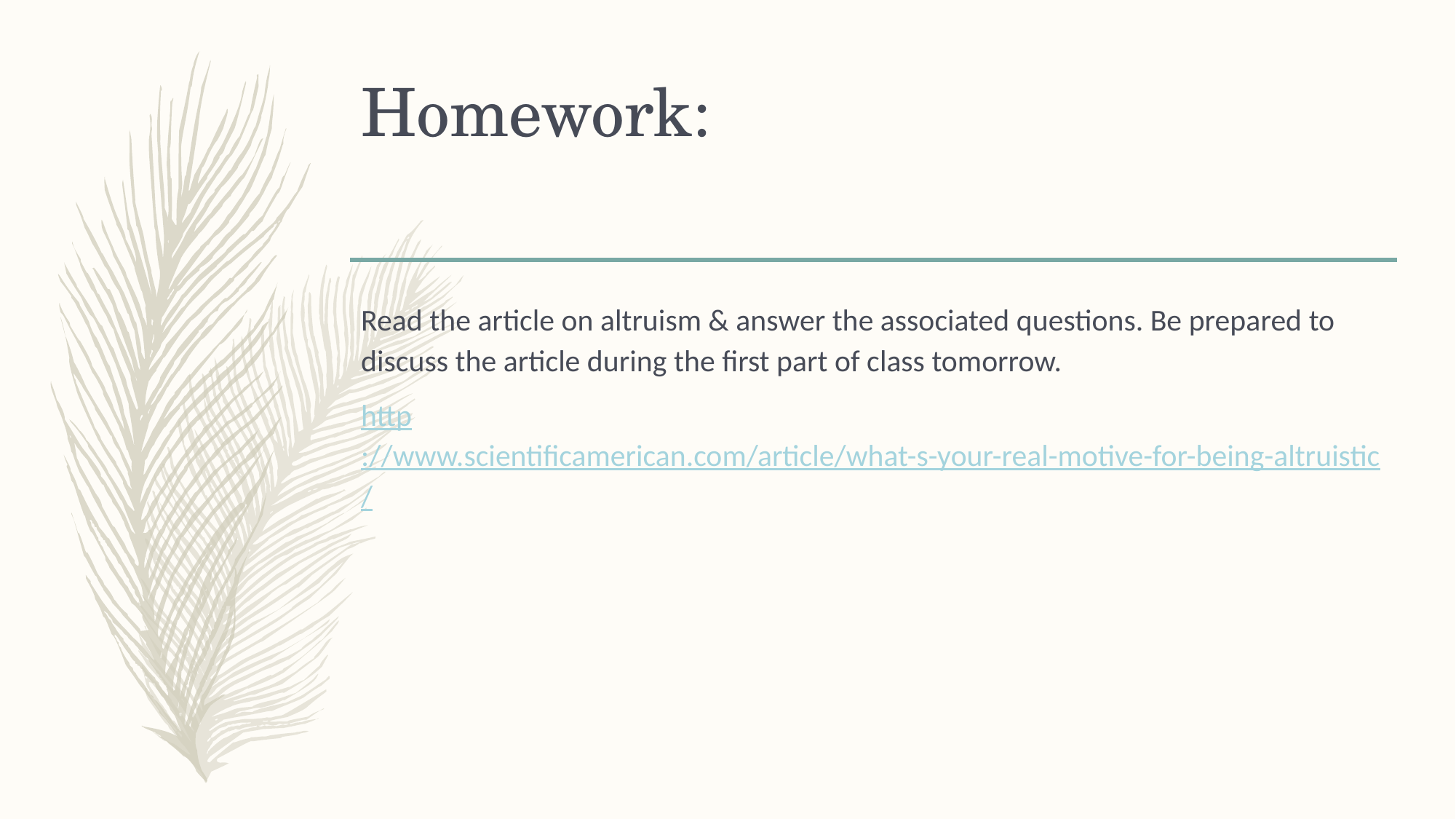

# Homework:
Read the article on altruism & answer the associated questions. Be prepared to discuss the article during the first part of class tomorrow.
http://www.scientificamerican.com/article/what-s-your-real-motive-for-being-altruistic/